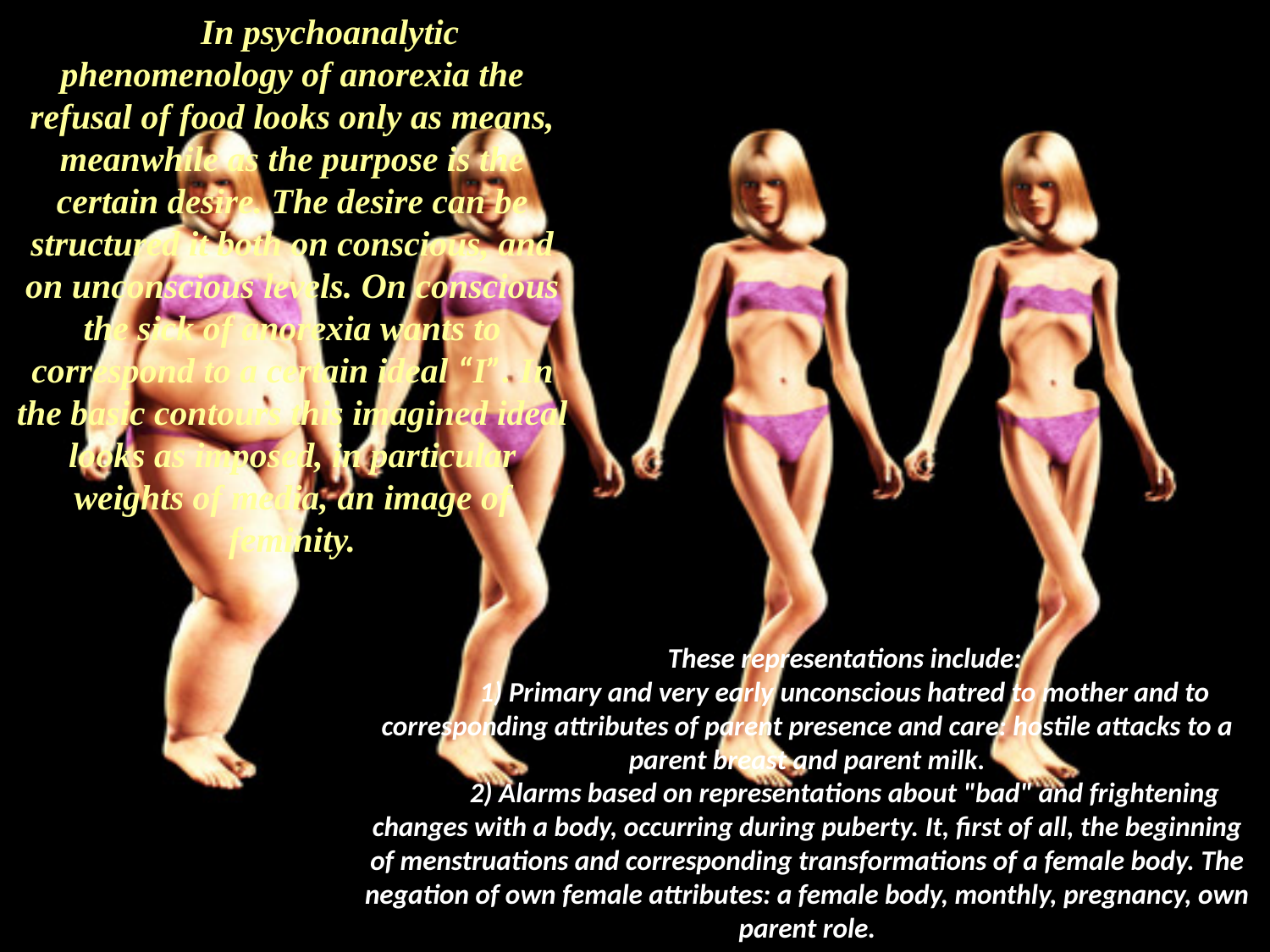

In psychoanalytic phenomenology of anorexia the refusal of food looks only as means, meanwhile as the purpose is the certain desire. The desire can be structured it both on conscious, and on unconscious levels. On conscious the sick of anorexia wants to correspond to a certain ideal “I”. In the basic contours this imagined ideal looks as imposed, in particular weights of media, an image of feminity.
These representations include:
1) Primary and very early unconscious hatred to mother and to corresponding attributes of parent presence and care: hostile attacks to a parent breast and parent milk.
2) Alarms based on representations about "bad" and frightening changes with a body, occurring during puberty. It, first of all, the beginning of menstruations and corresponding transformations of a female body. The negation of own female attributes: a female body, monthly, pregnancy, own parent role.